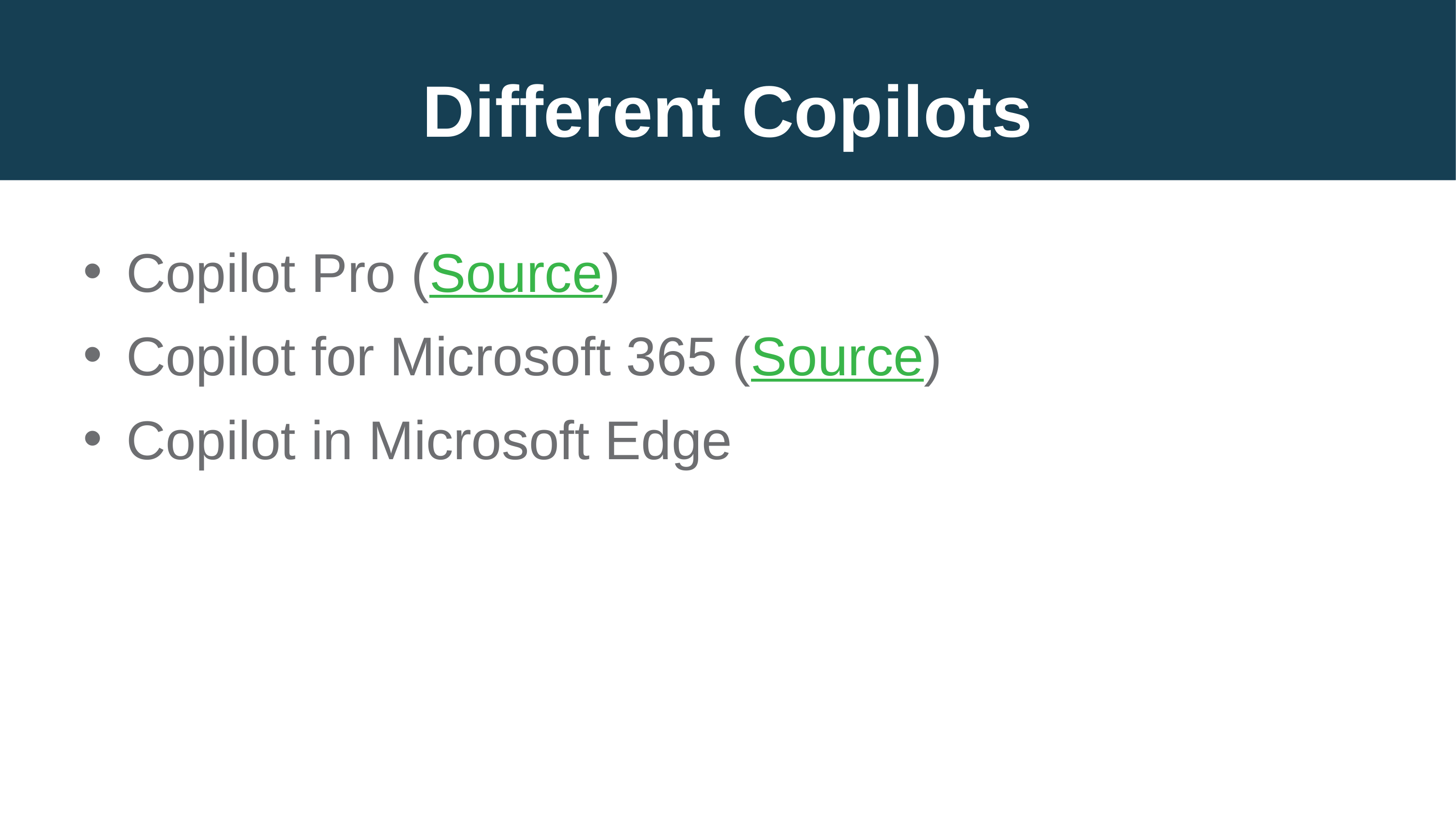

# Different Copilots
Copilot Pro (Source)
Copilot for Microsoft 365 (Source)
Copilot in Microsoft Edge